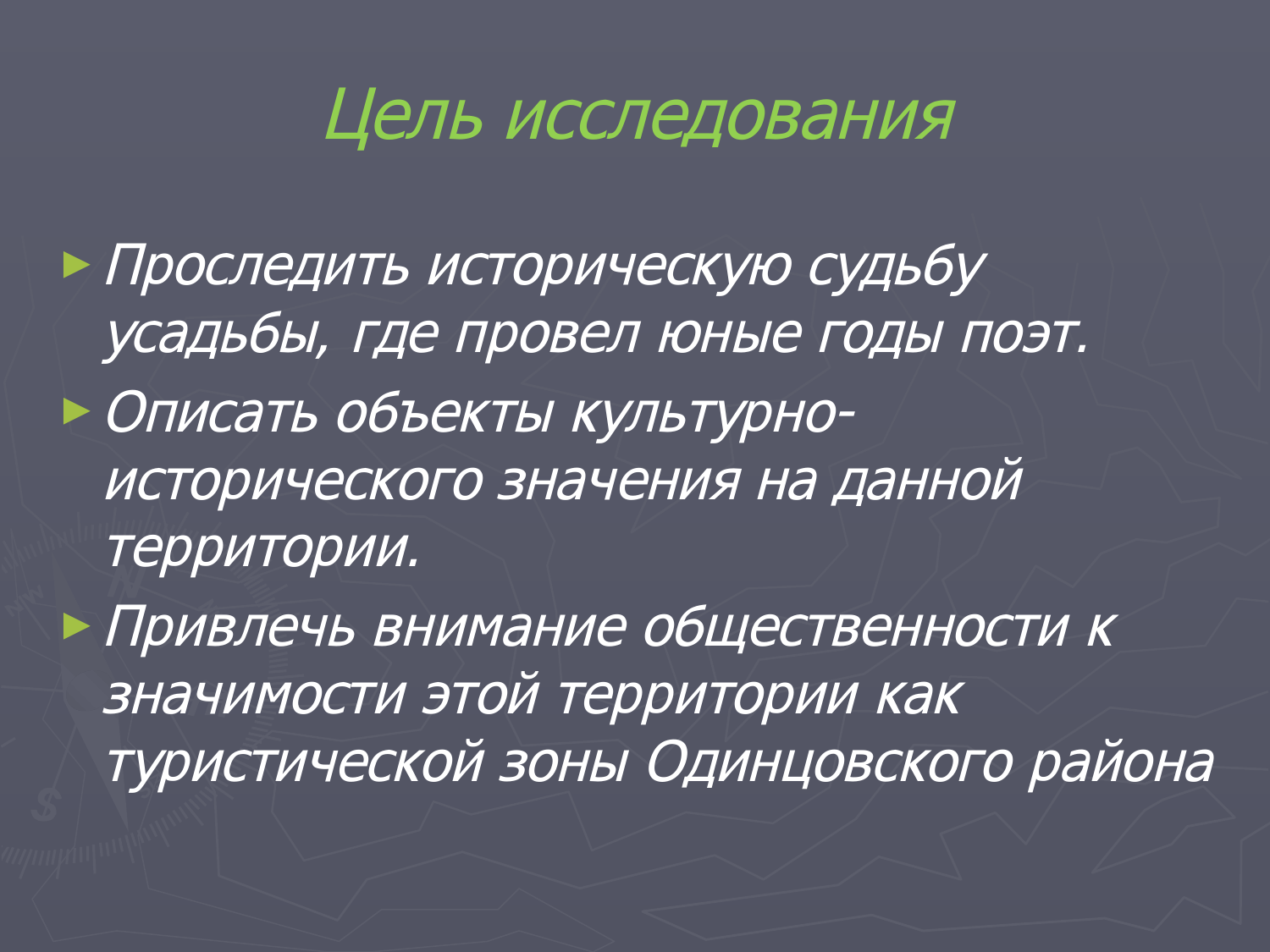

# Цель исследования
Проследить историческую судьбу усадьбы, где провел юные годы поэт.
Описать объекты культурно-исторического значения на данной территории.
Привлечь внимание общественности к значимости этой территории как туристической зоны Одинцовского района